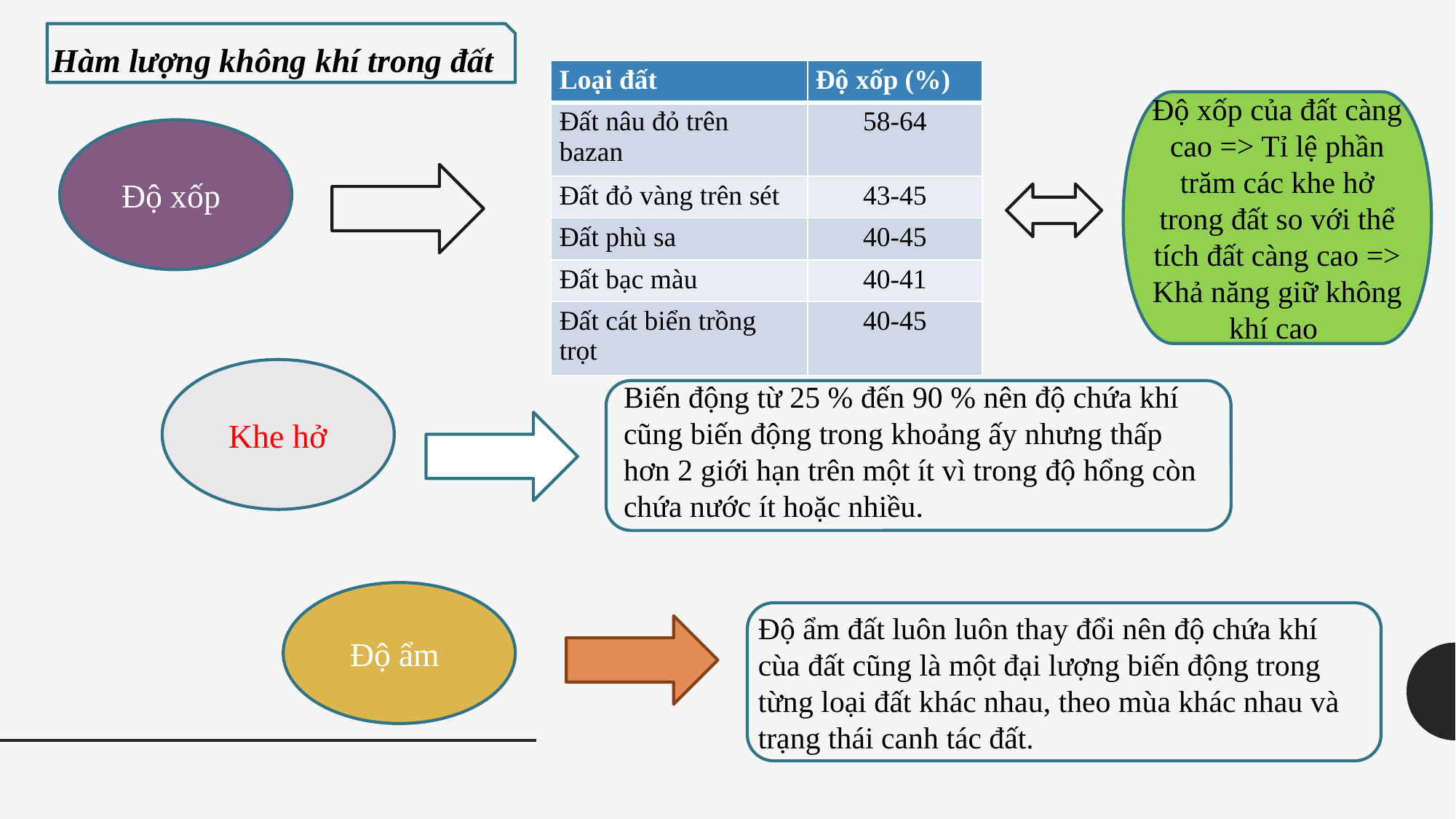

Hàm lượng không khí trong đất
| Loại đất | Độ xốp (%) |
| --- | --- |
| Đất nâu đỏ trên bazan | 58-64 |
| Đất đỏ vàng trên sét | 43-45 |
| Đất phù sa | 40-45 |
| Đất bạc màu | 40-41 |
| Đất cát biển trồng trọt | 40-45 |
Độ xốp của đất càng cao => Tỉ lệ phần trăm các khe hở trong đất so với thể tích đất càng cao => Khả năng giữ không khí cao
Độ xốp

Khe hở
Biến động từ 25 % đến 90 % nên độ chứa khí cũng biến động trong khoảng ấy nhưng thấp hơn 2 giới hạn trên một ít vì trong độ hổng còn chứa nước ít hoặc nhiều.

Độ ẩm

Độ ẩm đất luôn luôn thay đổi nên độ chứa khí cùa đất cũng là một đại lượng biến động trong từng loại đất khác nhau, theo mùa khác nhau và trạng thái canh tác đất.